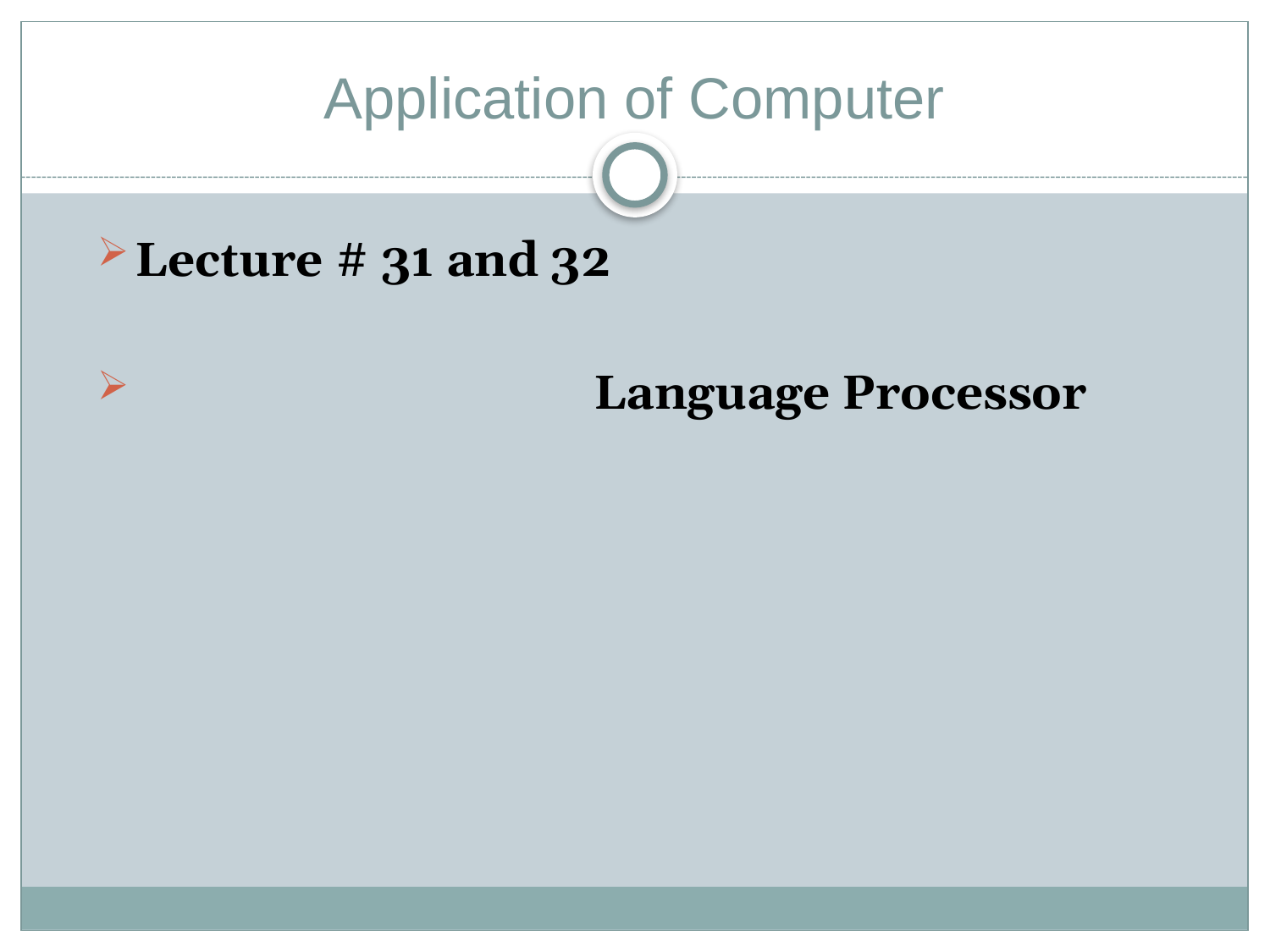

# Application of Computer
Lecture # 31 and 32

                                      Language Processor